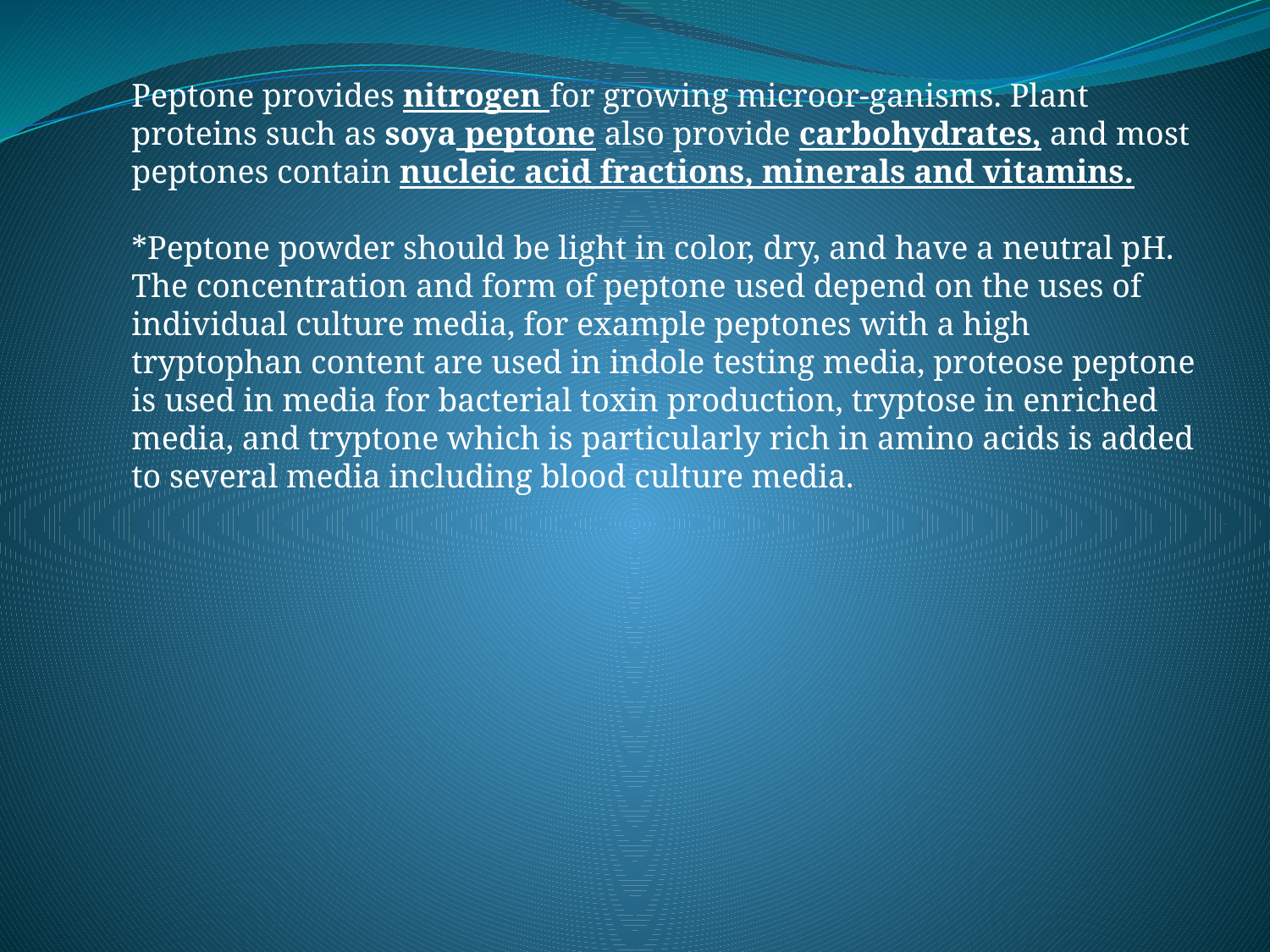

Peptone provides nitrogen for growing microor-ganisms. Plant proteins such as soya peptone also provide carbohydrates, and most peptones contain nucleic acid fractions, minerals and vitamins.

*Peptone powder should be light in color, dry, and have a neutral pH. The concentration and form of peptone used depend on the uses of individual culture media, for example peptones with a high tryptophan content are used in indole testing media, proteose peptone is used in media for bacterial toxin production, tryptose in enriched media, and tryptone which is particularly rich in amino acids is added to several media including blood culture media.